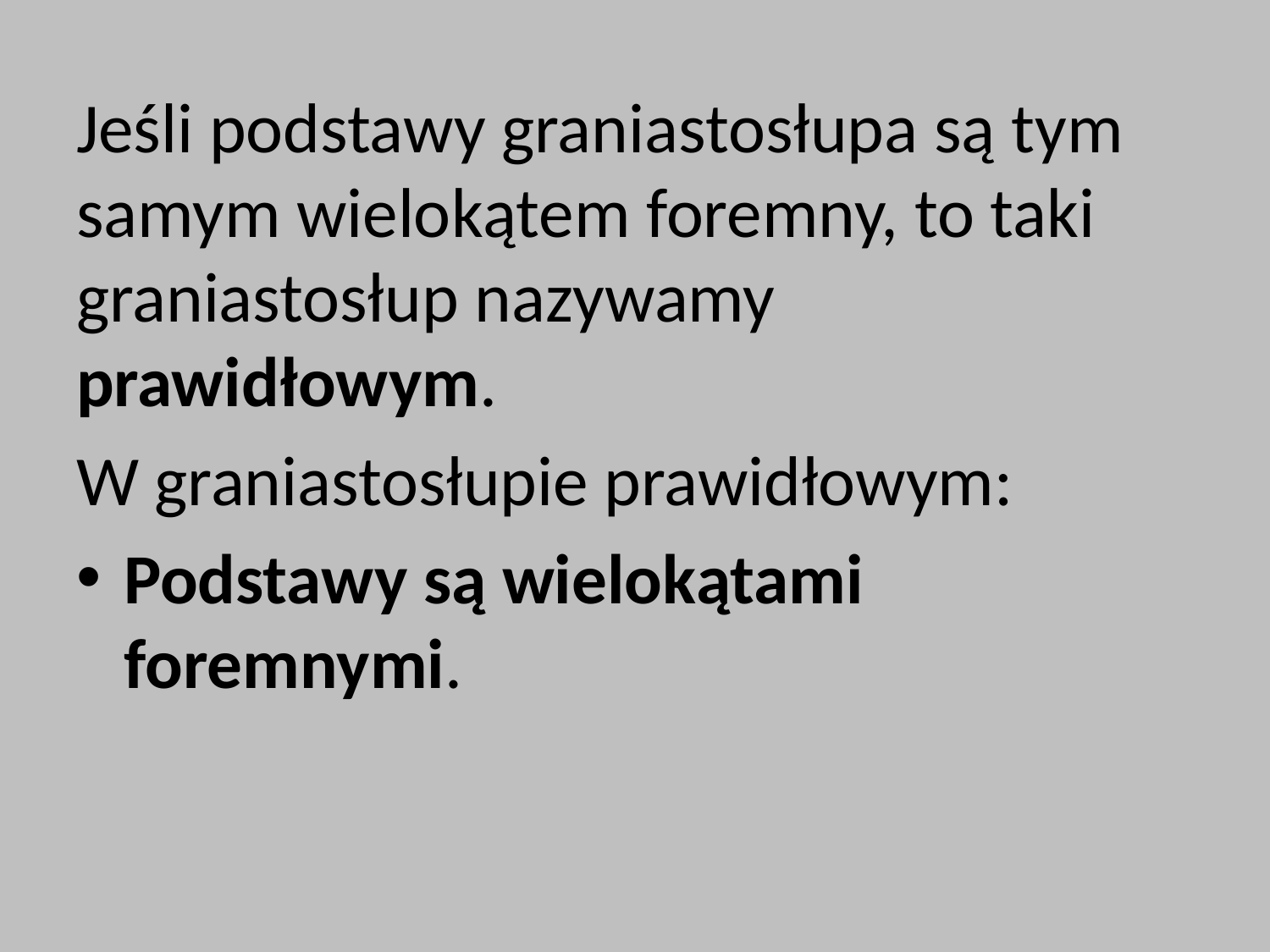

Jeśli podstawy graniastosłupa są tym samym wielokątem foremny, to taki graniastosłup nazywamy prawidłowym.
W graniastosłupie prawidłowym:
Podstawy są wielokątami foremnymi.